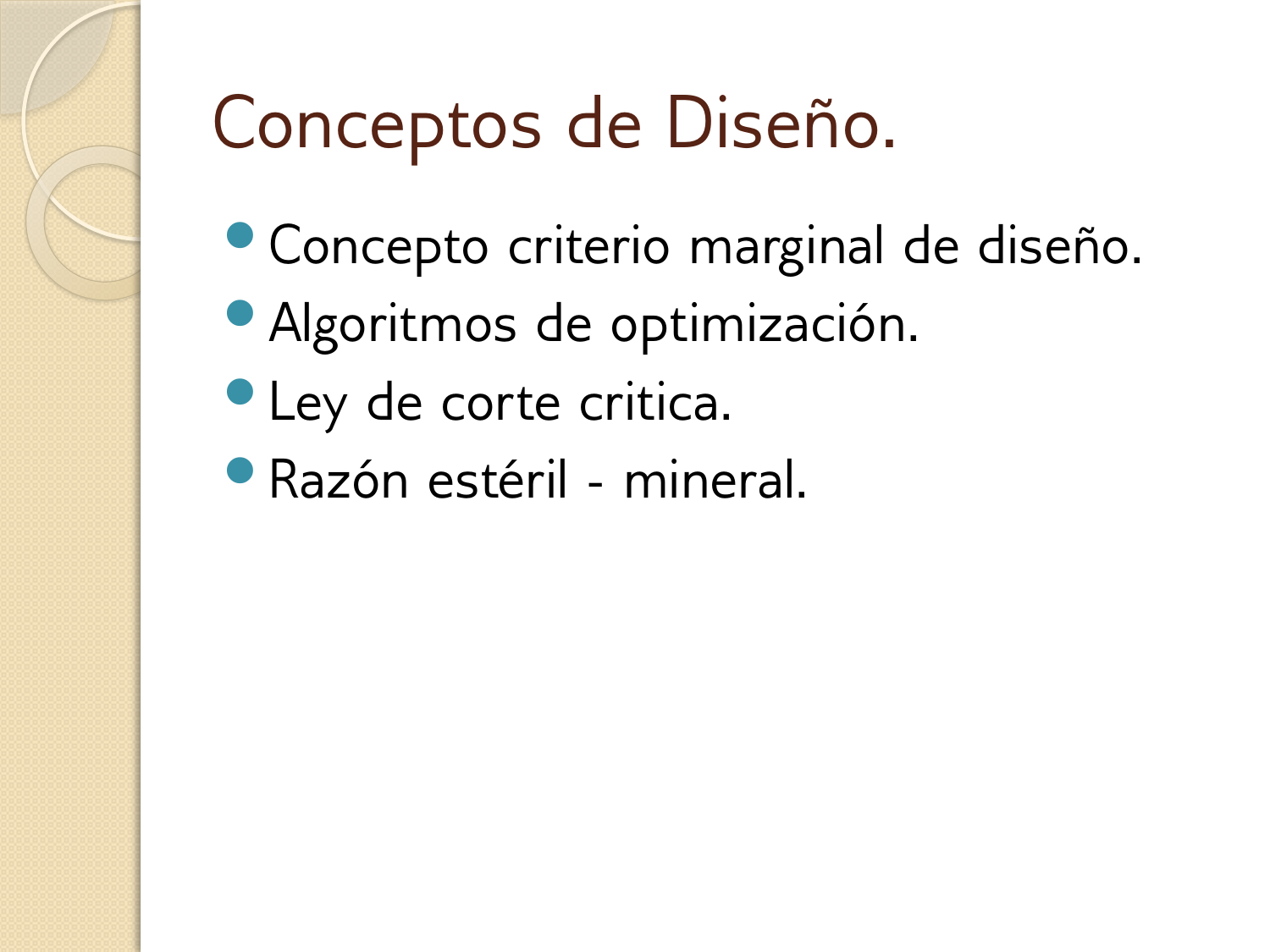

# Conceptos de Diseño.
Concepto criterio marginal de diseño.
Algoritmos de optimización.
Ley de corte critica.
Razón estéril - mineral.